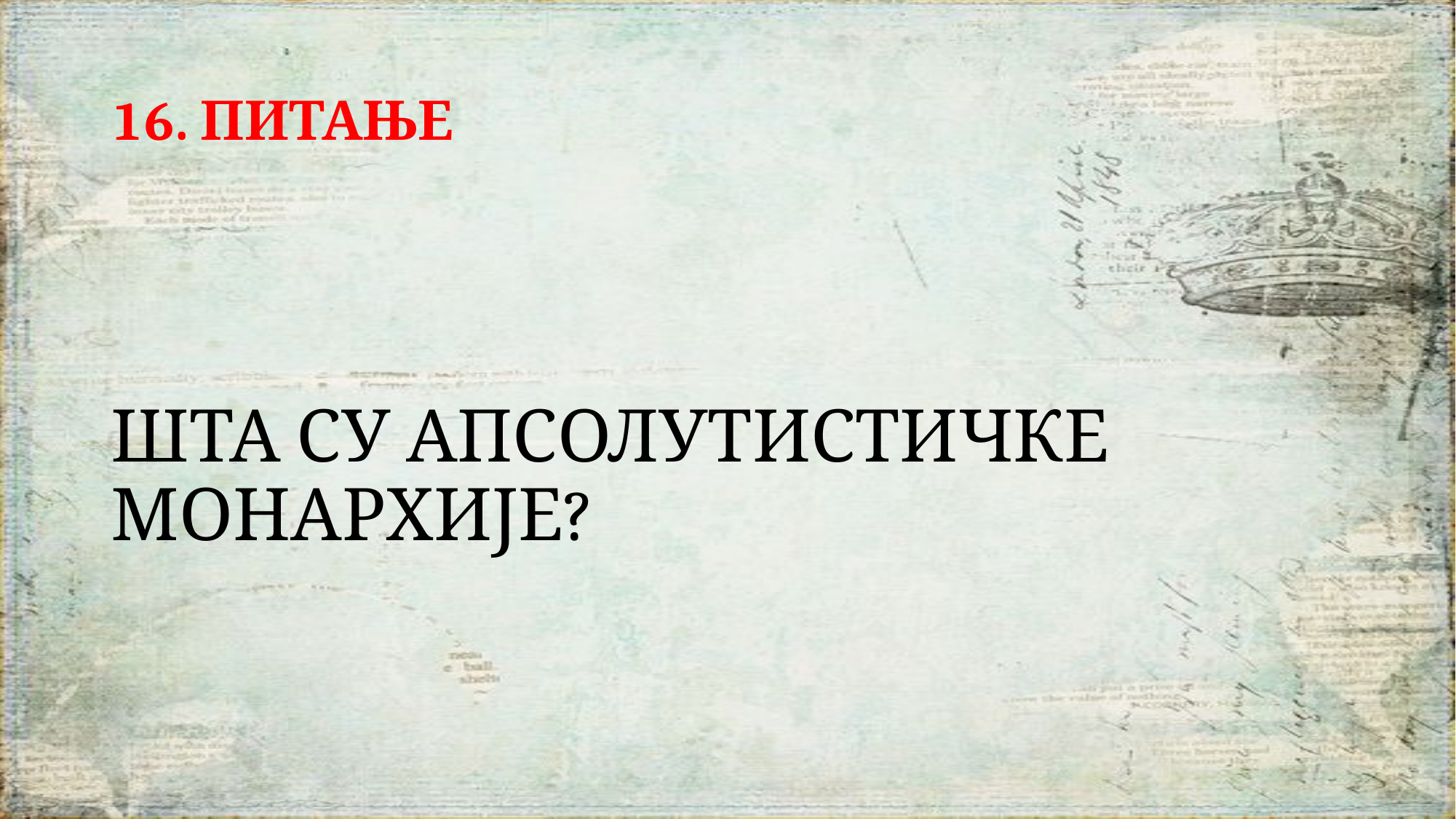

# 16. ПИТАЊЕ
ШТА СУ АПСОЛУТИСТИЧКЕ МОНАРХИЈЕ?